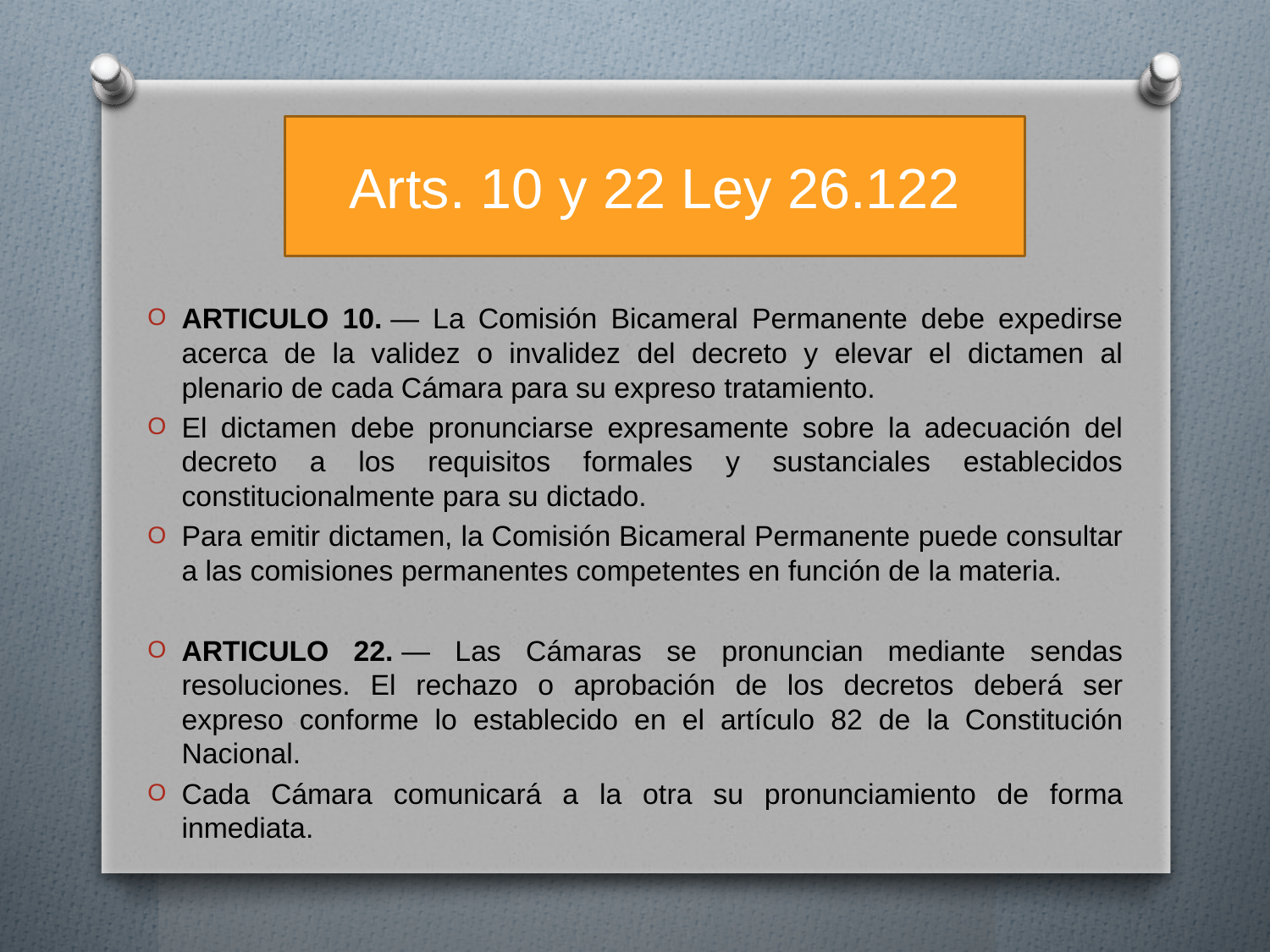

# Arts. 10 y 22 Ley 26.122
ARTICULO 10. — La Comisión Bicameral Permanente debe expedirse acerca de la validez o invalidez del decreto y elevar el dictamen al plenario de cada Cámara para su expreso tratamiento.
El dictamen debe pronunciarse expresamente sobre la adecuación del decreto a los requisitos formales y sustanciales establecidos constitucionalmente para su dictado.
Para emitir dictamen, la Comisión Bicameral Permanente puede consultar a las comisiones permanentes competentes en función de la materia.

ARTICULO 22. — Las Cámaras se pronuncian mediante sendas resoluciones. El rechazo o aprobación de los decretos deberá ser expreso conforme lo establecido en el artículo 82 de la Constitución Nacional.
Cada Cámara comunicará a la otra su pronunciamiento de forma inmediata.